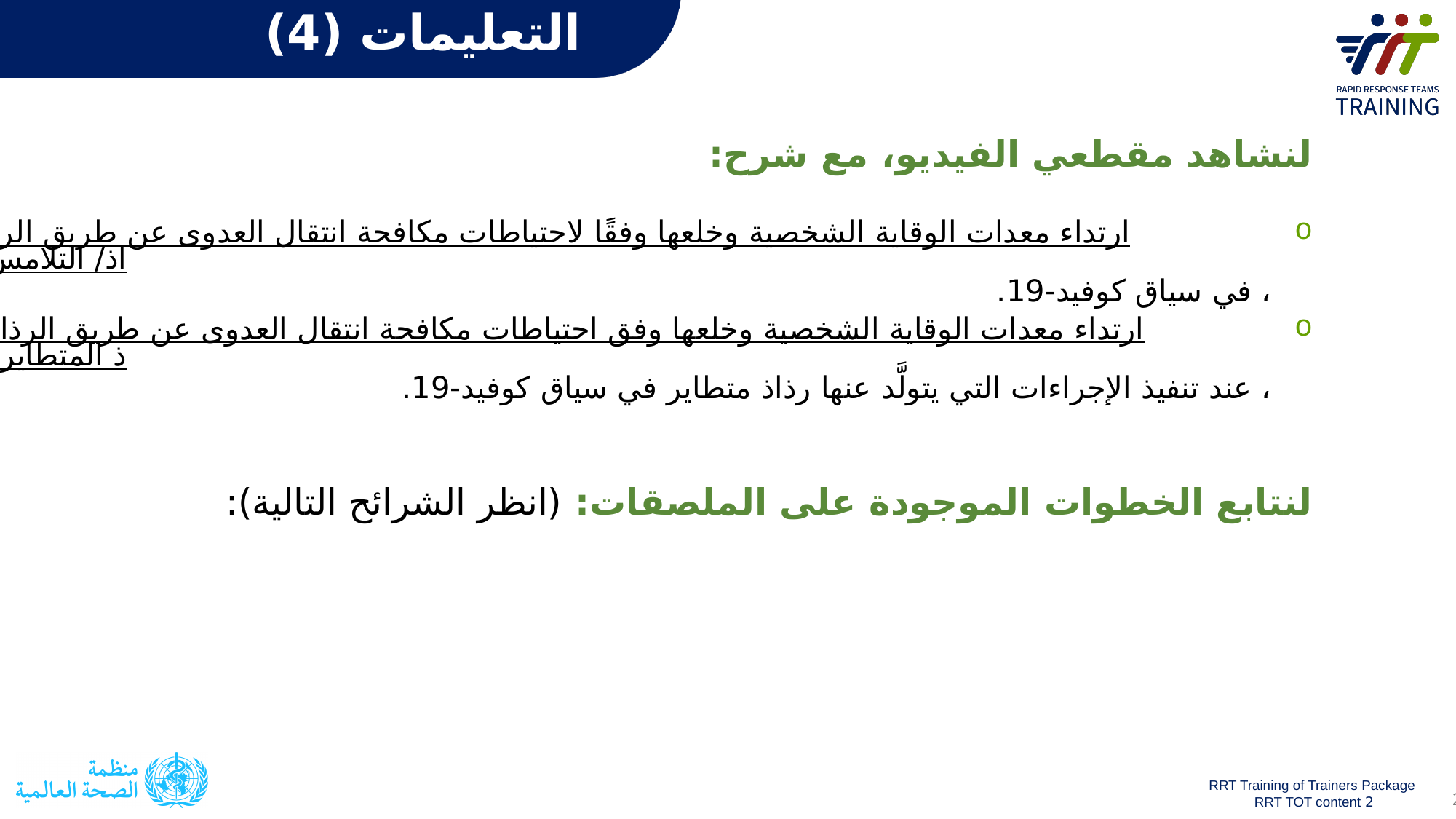

التعليمات (4)
لنشاهد مقطعي الفيديو، مع شرح:

ارتداء معدات الوقاية الشخصية وخلعها وفقًا لاحتياطات مكافحة انتقال العدوى عن طريق الرذاذ/ التلامس، في سياق كوفيد-19.
ارتداء معدات الوقاية الشخصية وخلعها وفق احتياطات مكافحة انتقال العدوى عن طريق الرذاذ المتطاير، عند تنفيذ الإجراءات التي يتولَّد عنها رذاذ متطاير في سياق كوفيد-19.

لنتابع الخطوات الموجودة على الملصقات: (انظر الشرائح التالية):